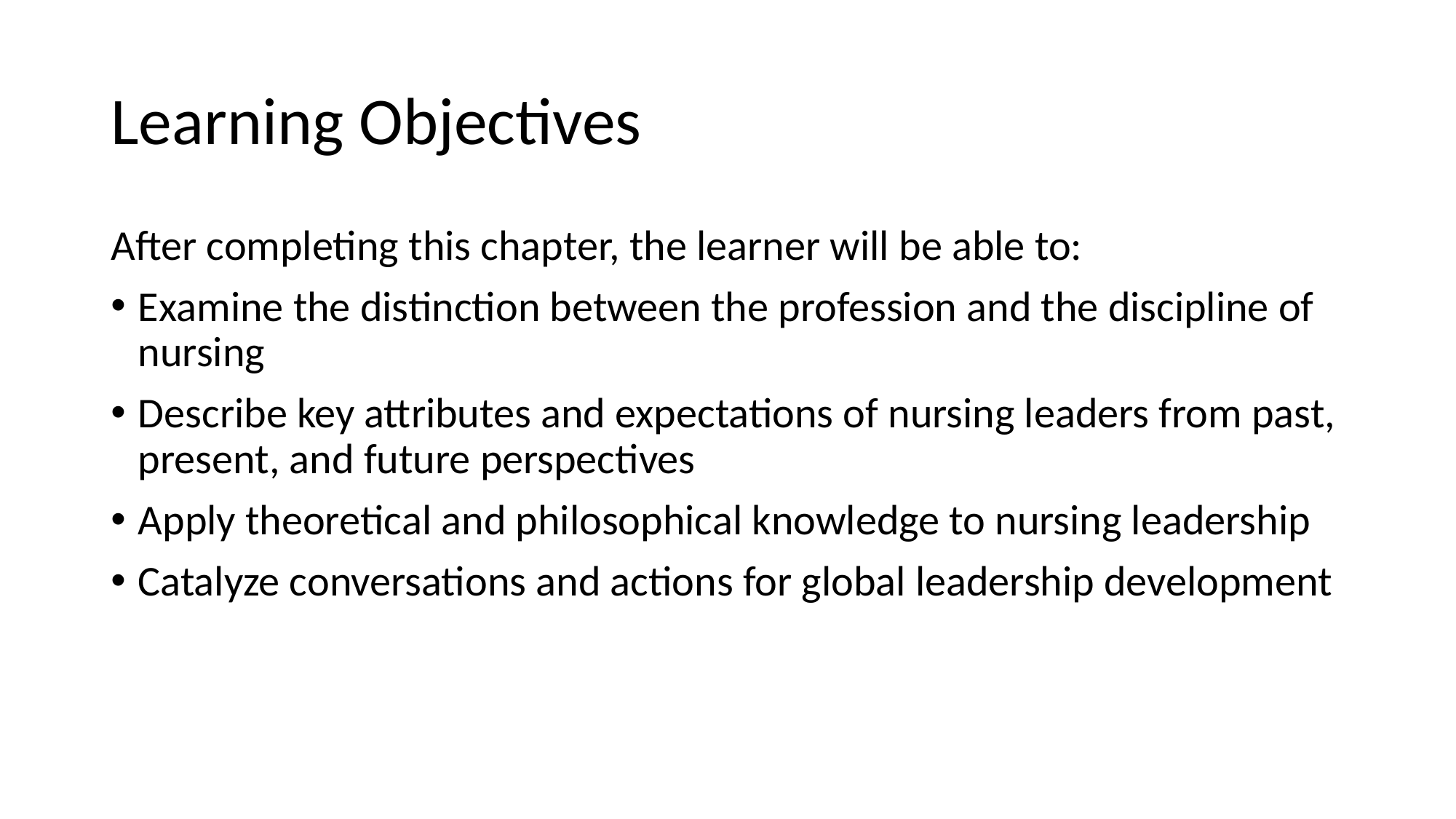

# Learning Objectives
After completing this chapter, the learner will be able to:
Examine the distinction between the profession and the discipline of nursing
Describe key attributes and expectations of nursing leaders from past, present, and future perspectives
Apply theoretical and philosophical knowledge to nursing leadership
Catalyze conversations and actions for global leadership development